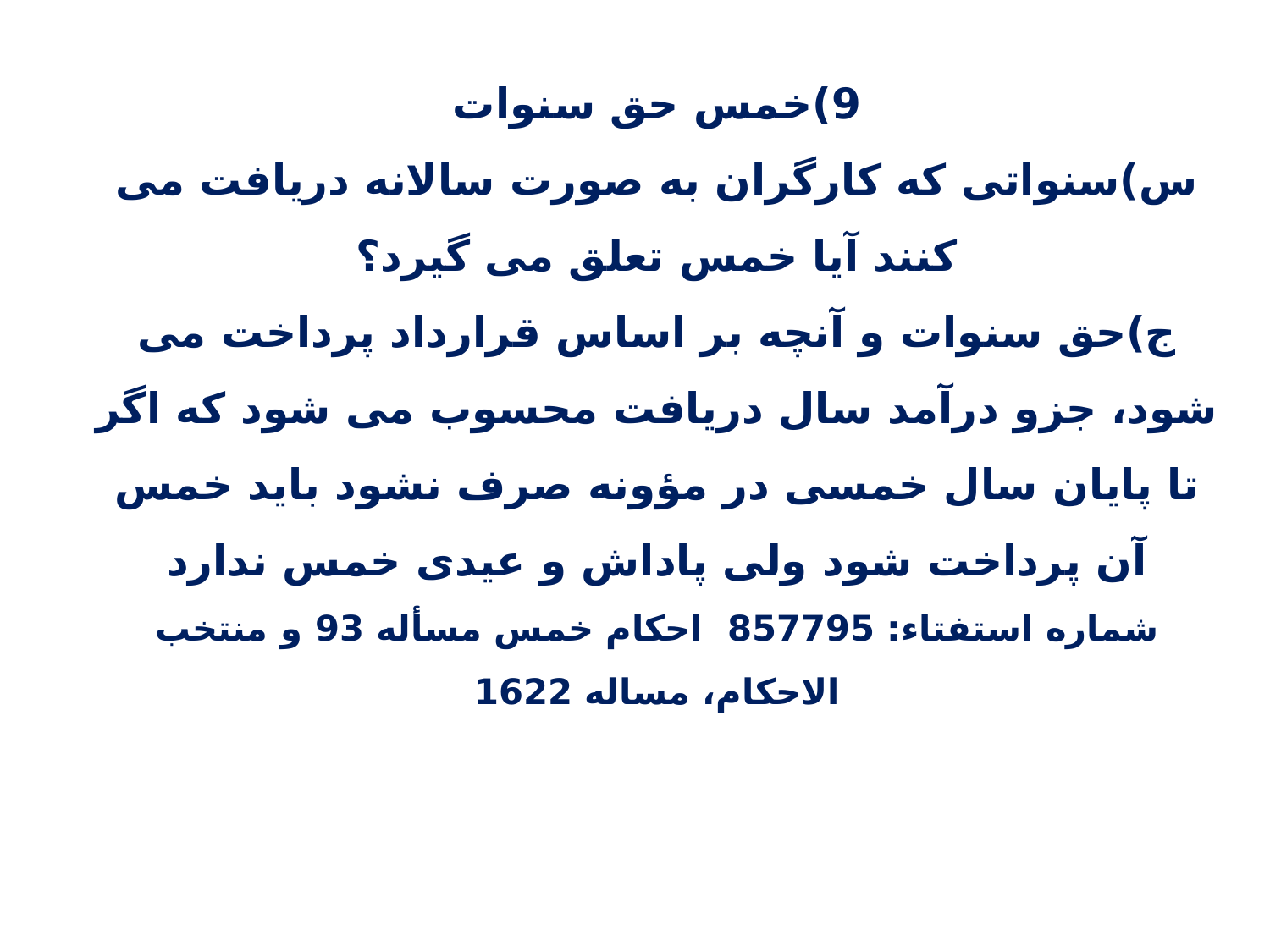

9)خمس حق سنوات
س)سنواتی که کارگران به صورت سالانه دریافت می کنند آیا خمس تعلق می گیرد؟
ج)حق سنوات و آنچه بر اساس قرارداد پرداخت می شود، جزو درآمد سال دریافت محسوب می شود که اگر تا پایان سال خمسی در مؤونه صرف نشود باید خمس آن پرداخت شود ولی پاداش و عیدی خمس ندارد
شماره استفتاء: 857795  احکام خمس مسأله 93 و منتخب الاحکام، مساله 1622